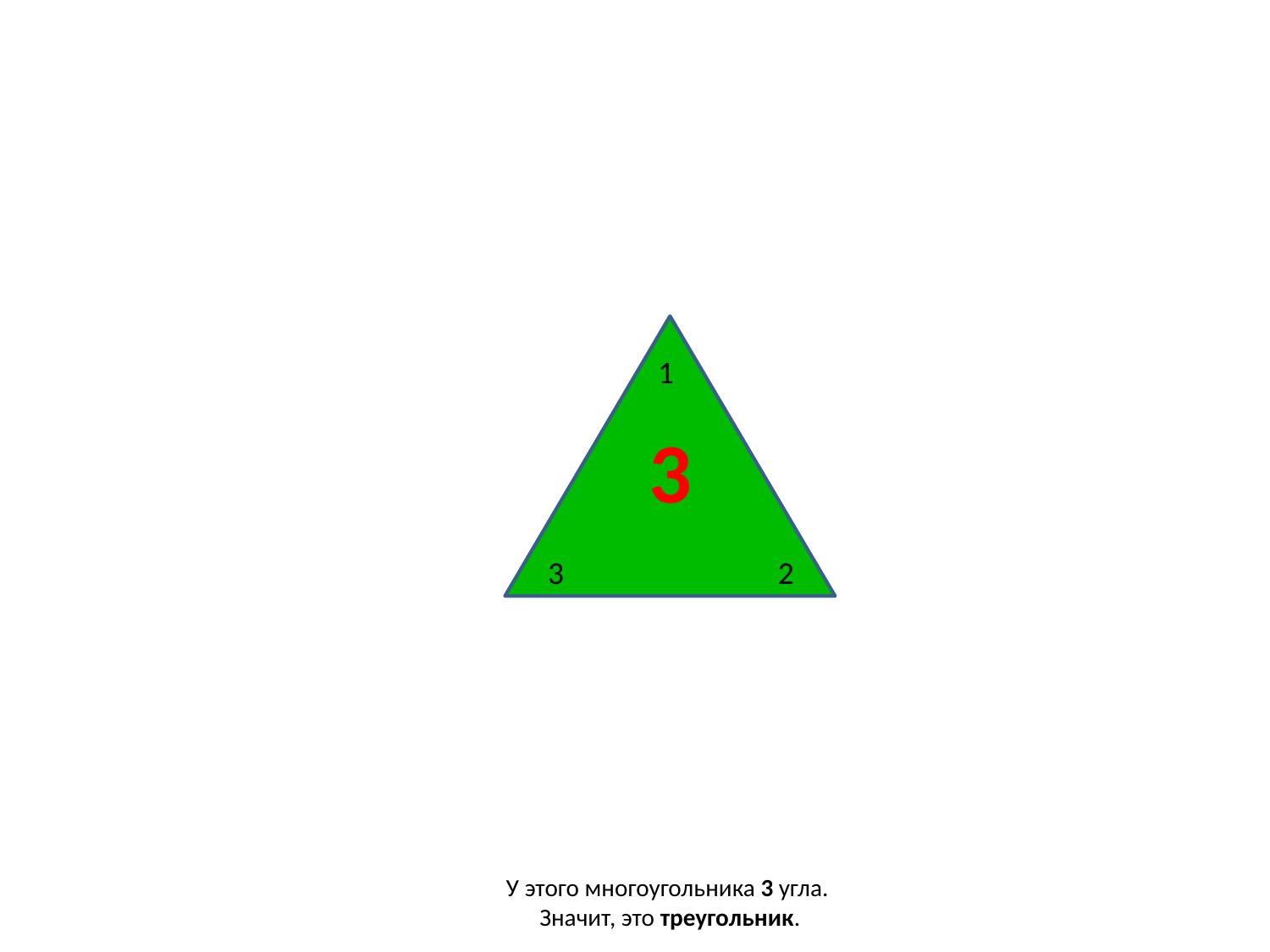

3

1

3
2
У этого многоугольника 3 угла.
Значит, это треугольник.